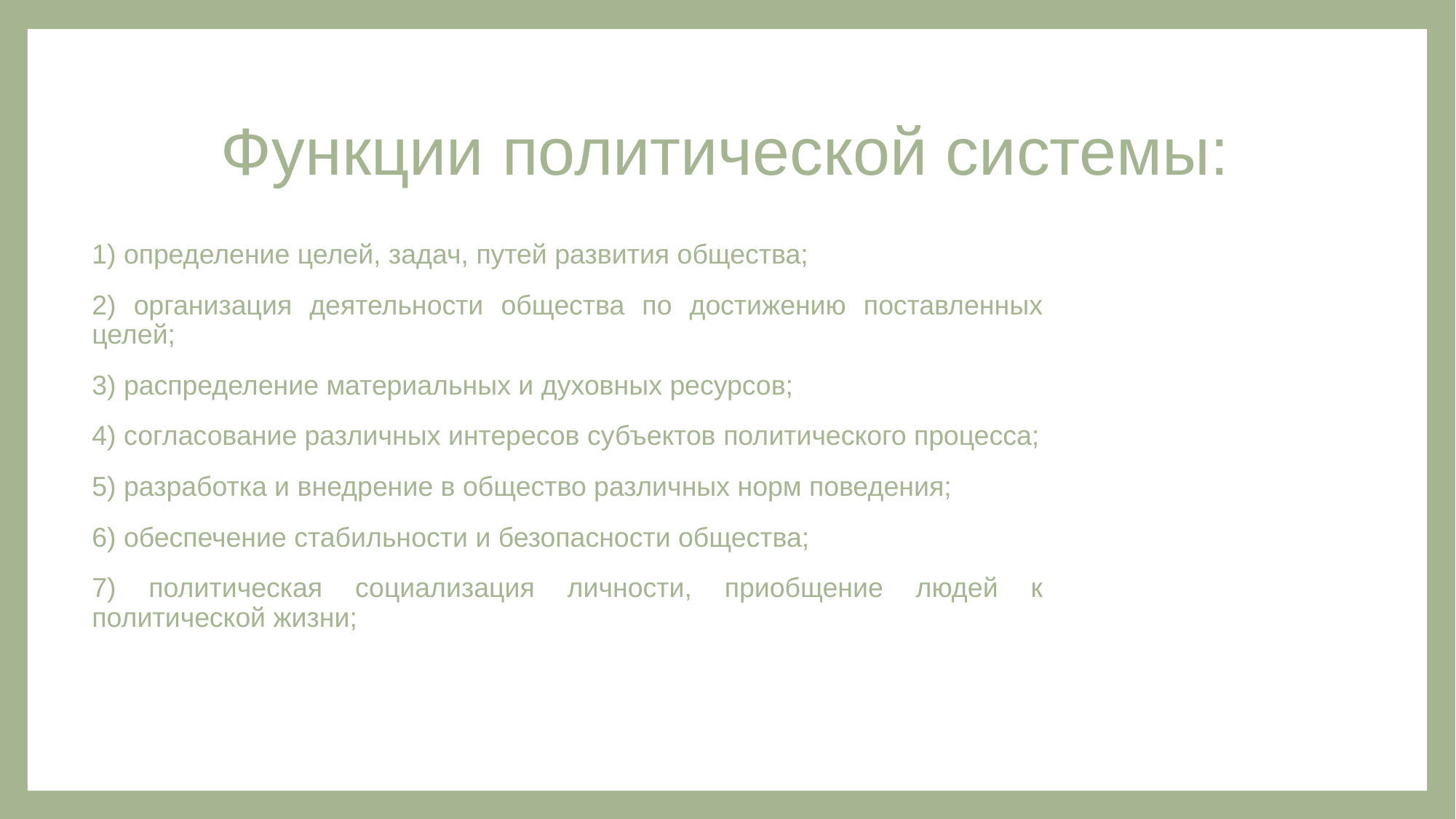

# Функции политической системы:
1) определение целей, задач, путей развития общества;
2) организация деятельности общества по достижению поставленных целей;
3) распределение материальных и духовных ресурсов;
4) согласование различных интересов субъектов политического процесса;
5) разработка и внедрение в общество различных норм поведения;
6) обеспечение стабильности и безопасности общества;
7) политическая социализация личности, приобщение людей к политической жизни;